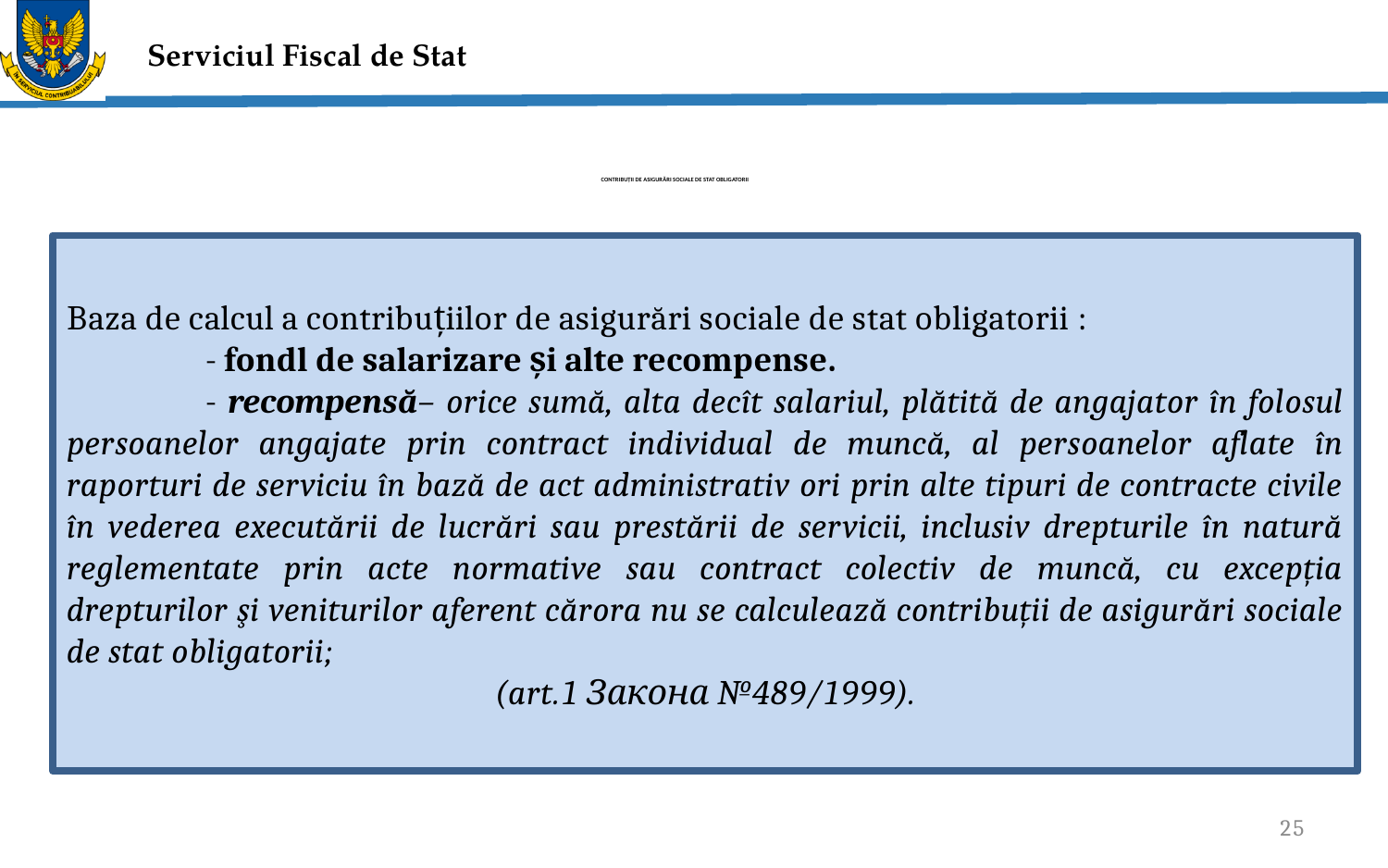

# CONTRIBUȚII DE ASIGURĂRI SOCIALE DE STAT OBLIGATORII
Baza de calcul a contribuțiilor de asigurări sociale de stat obligatorii :
	- fondl de salarizare și alte recompense.
	- recompensă– orice sumă, alta decît salariul, plătită de angajator în folosul persoanelor angajate prin contract individual de muncă, al persoanelor aflate în raporturi de serviciu în bază de act administrativ ori prin alte tipuri de contracte civile în vederea executării de lucrări sau prestării de servicii, inclusiv drepturile în natură reglementate prin acte normative sau contract colectiv de muncă, cu excepţia drepturilor şi veniturilor aferent cărora nu se calculează contribuţii de asigurări sociale de stat obligatorii;
(art.1 Закона №489/1999).
25